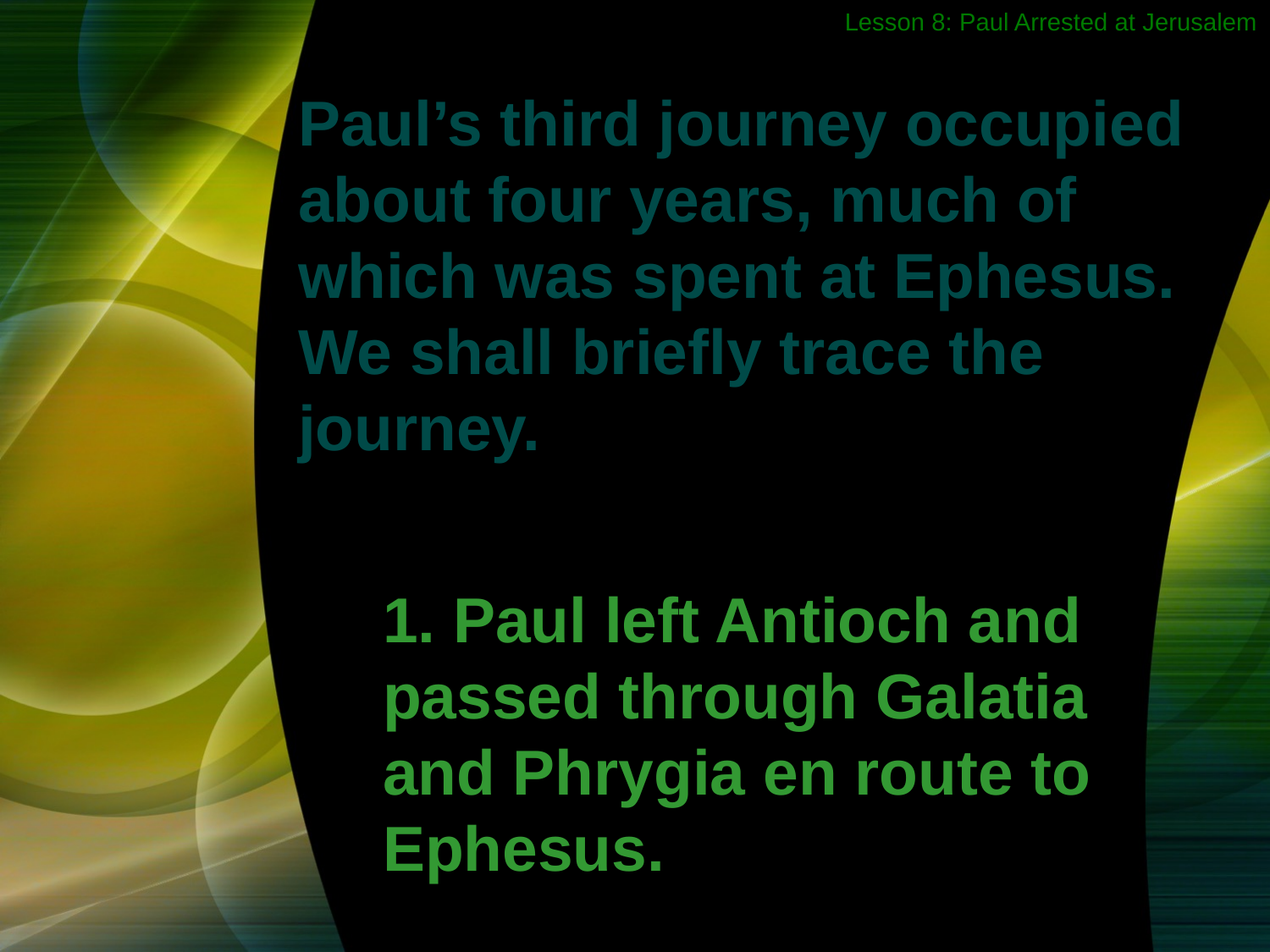

Lesson 8: Paul Arrested at Jerusalem
Paul’s third journey occupied about four years, much of which was spent at Ephesus. We shall briefly trace the journey.
1. Paul left Antioch and passed through Galatia and Phrygia en route to Ephesus.